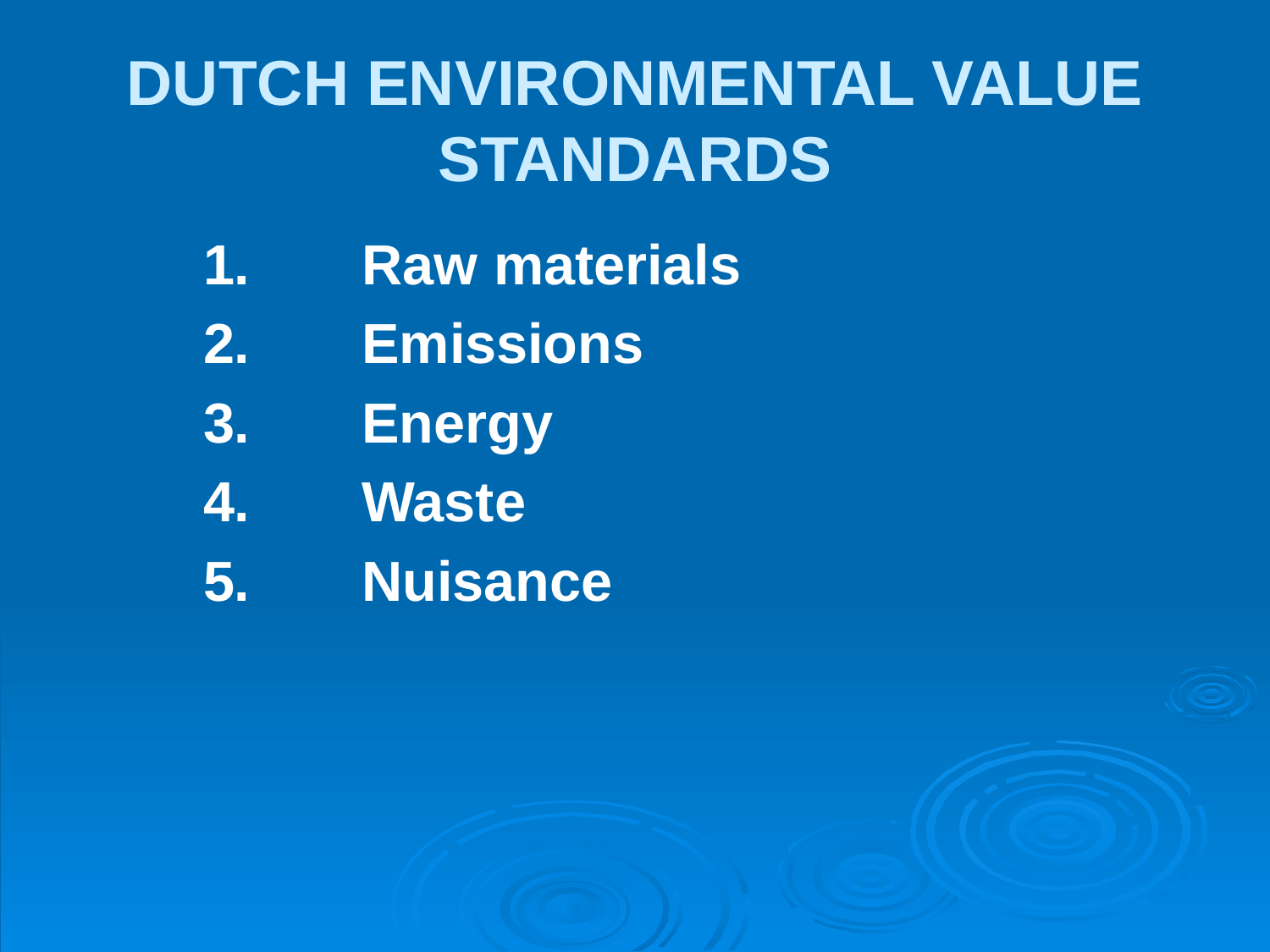

# DUTCH ENVIRONMENTAL VALUE STANDARDS
1.	Raw materials
2.	Emissions
3.	Energy
4.	Waste
5.	Nuisance